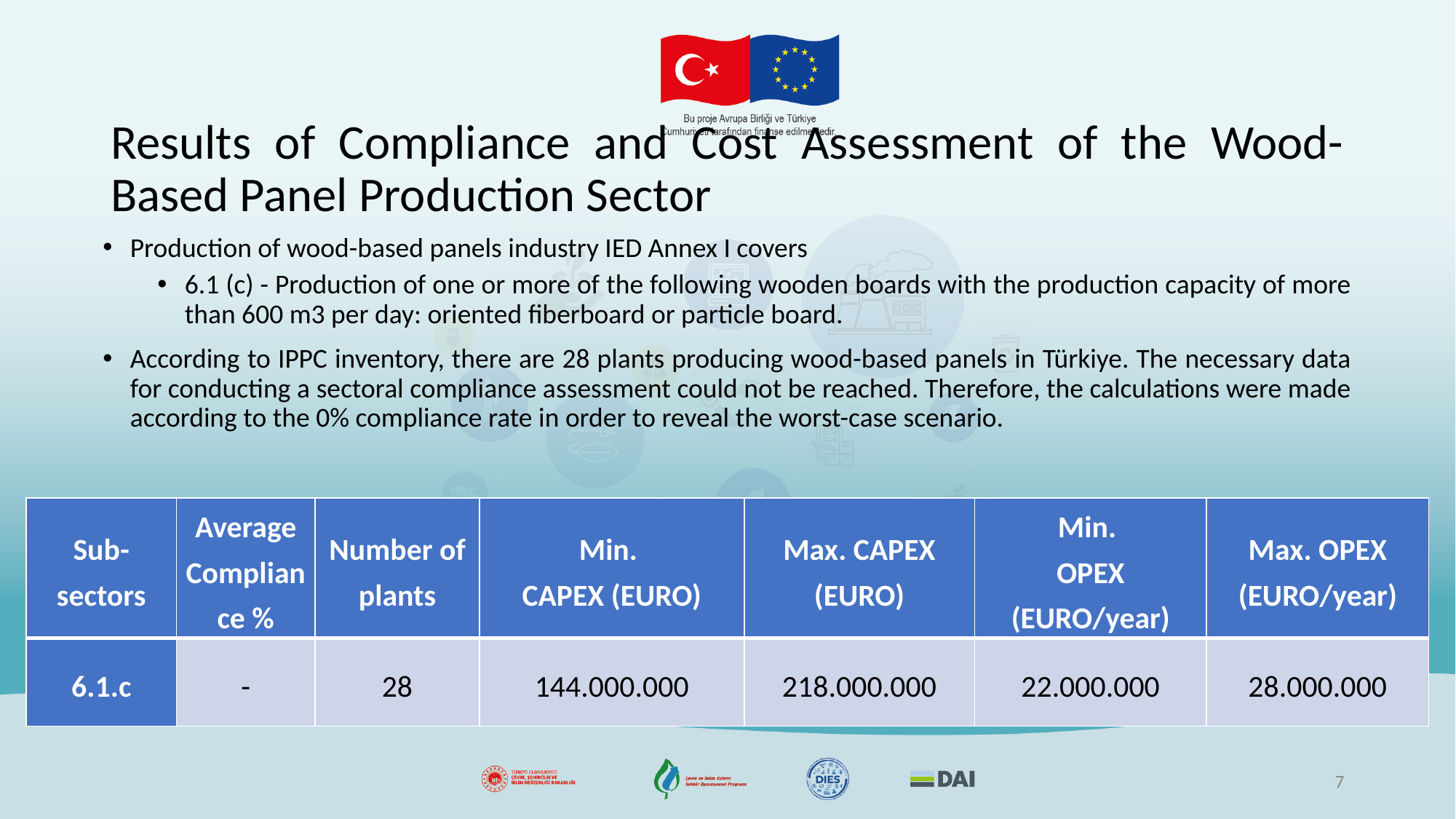

# Results of Compliance and Cost Assessment of the Wood-Based Panel Production Sector
Production of wood-based panels industry IED Annex I covers
6.1 (c) - Production of one or more of the following wooden boards with the production capacity of more than 600 m3 per day: oriented fiberboard or particle board.
According to IPPC inventory, there are 28 plants producing wood-based panels in Türkiye. The necessary data for conducting a sectoral compliance assessment could not be reached. Therefore, the calculations were made according to the 0% compliance rate in order to reveal the worst-case scenario.

| Sub-sectors | Average Compliance % | Number of plants | Min. CAPEX (EURO) | Max. CAPEX (EURO) | Min. OPEX (EURO/year) | Max. OPEX (EURO/year) |
| --- | --- | --- | --- | --- | --- | --- |
| 6.1.c | - | 28 | 144.000.000 | 218.000.000 | 22.000.000 | 28.000.000 |
7